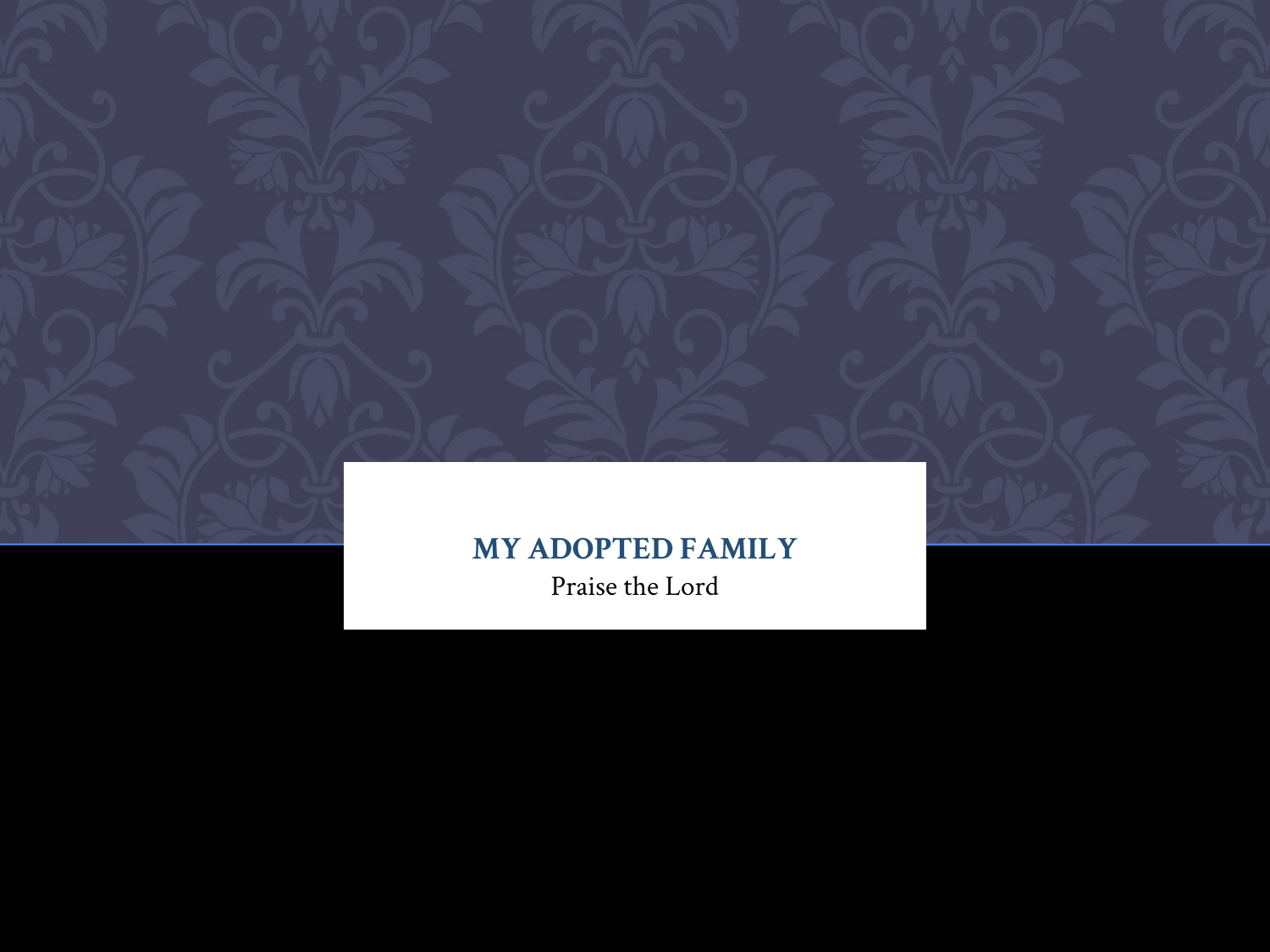

# My adopted family
Praise the Lord